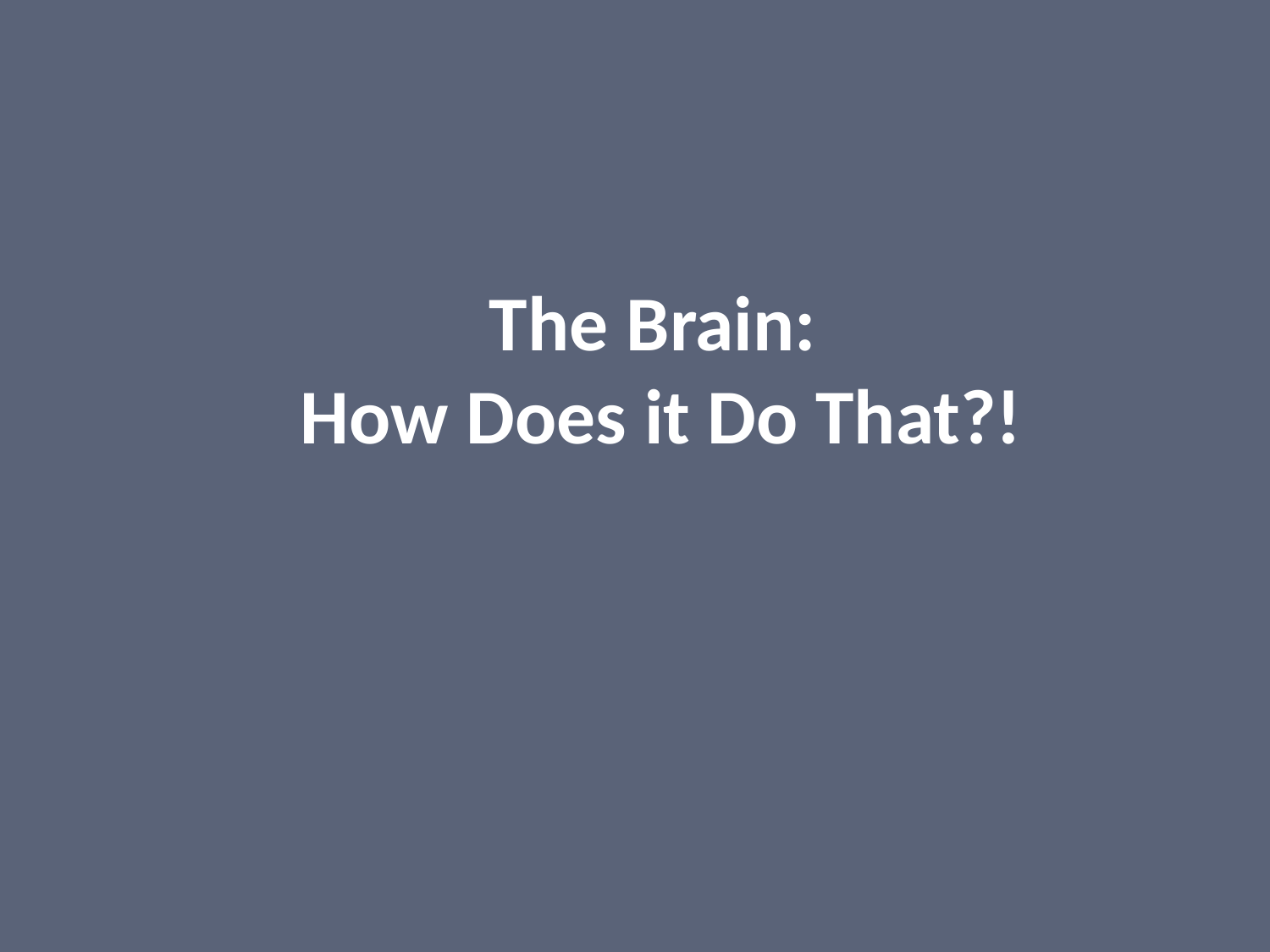

# The Brain: How Does it Do That?!